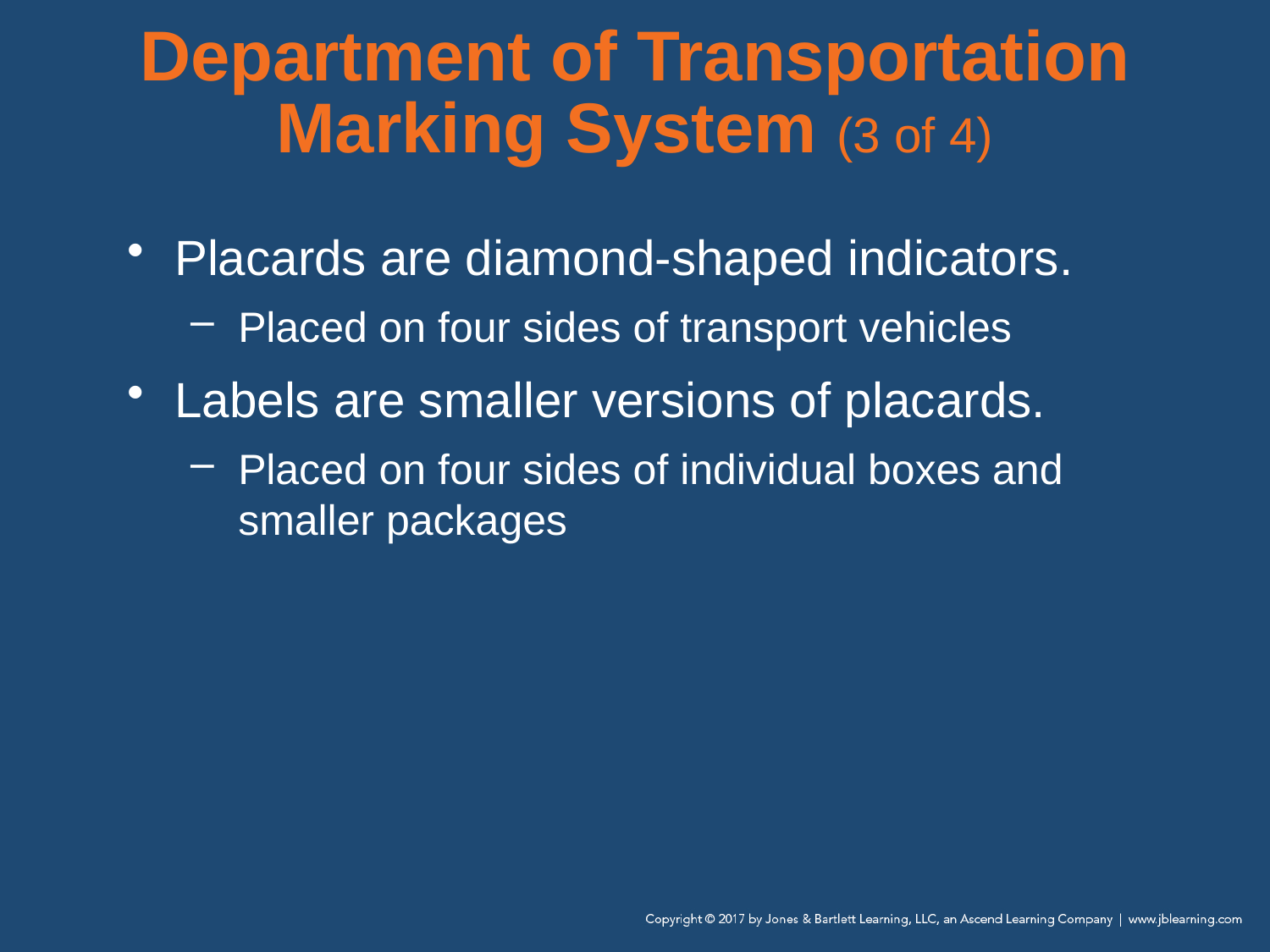

# Department of Transportation Marking System (3 of 4)
Placards are diamond-shaped indicators.
Placed on four sides of transport vehicles
Labels are smaller versions of placards.
Placed on four sides of individual boxes and smaller packages